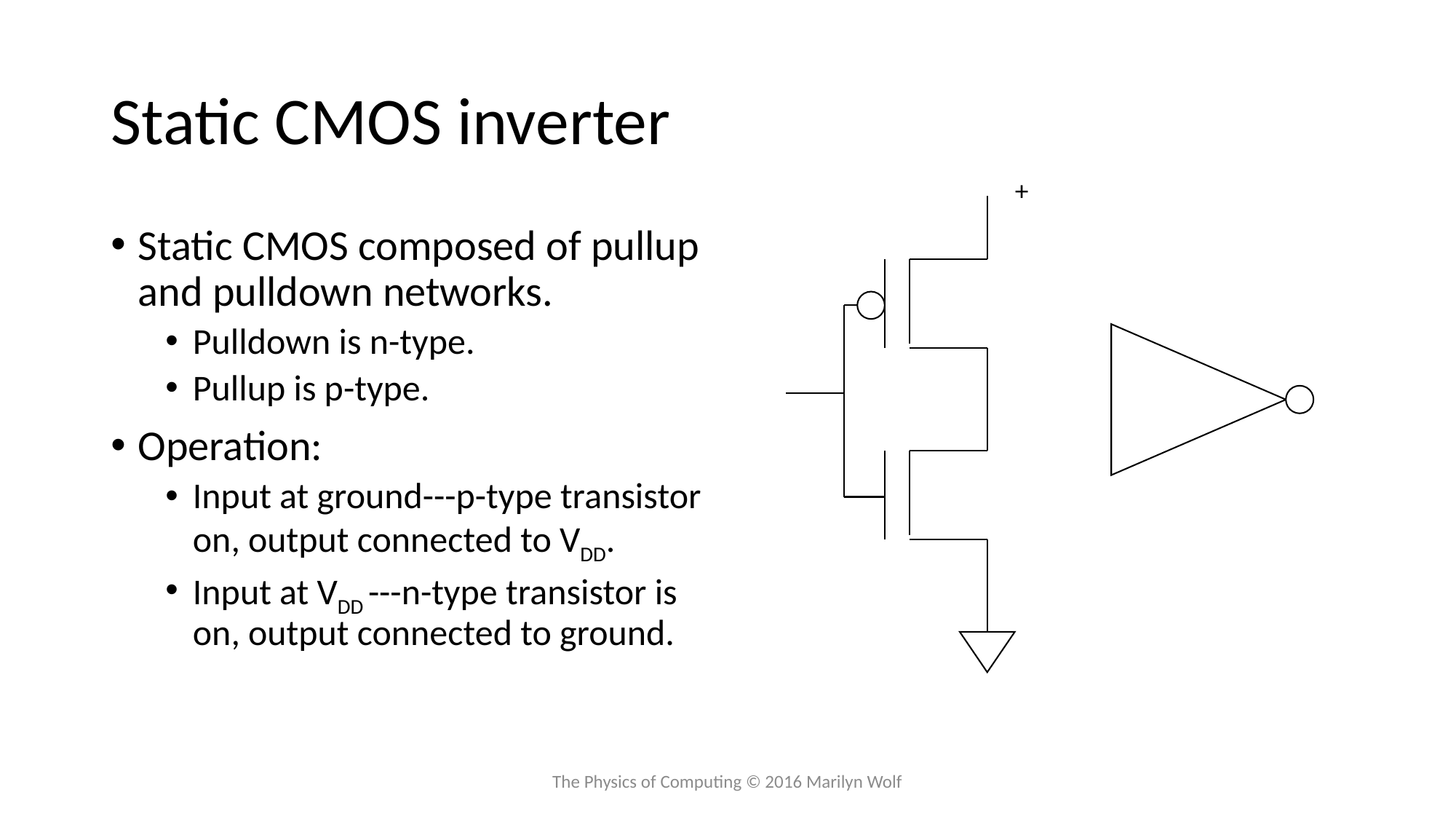

# Static CMOS inverter
+
Static CMOS composed of pullup and pulldown networks.
Pulldown is n-type.
Pullup is p-type.
Operation:
Input at ground---p-type transistor on, output connected to VDD.
Input at VDD ---n-type transistor is on, output connected to ground.

The Physics of Computing © 2016 Marilyn Wolf